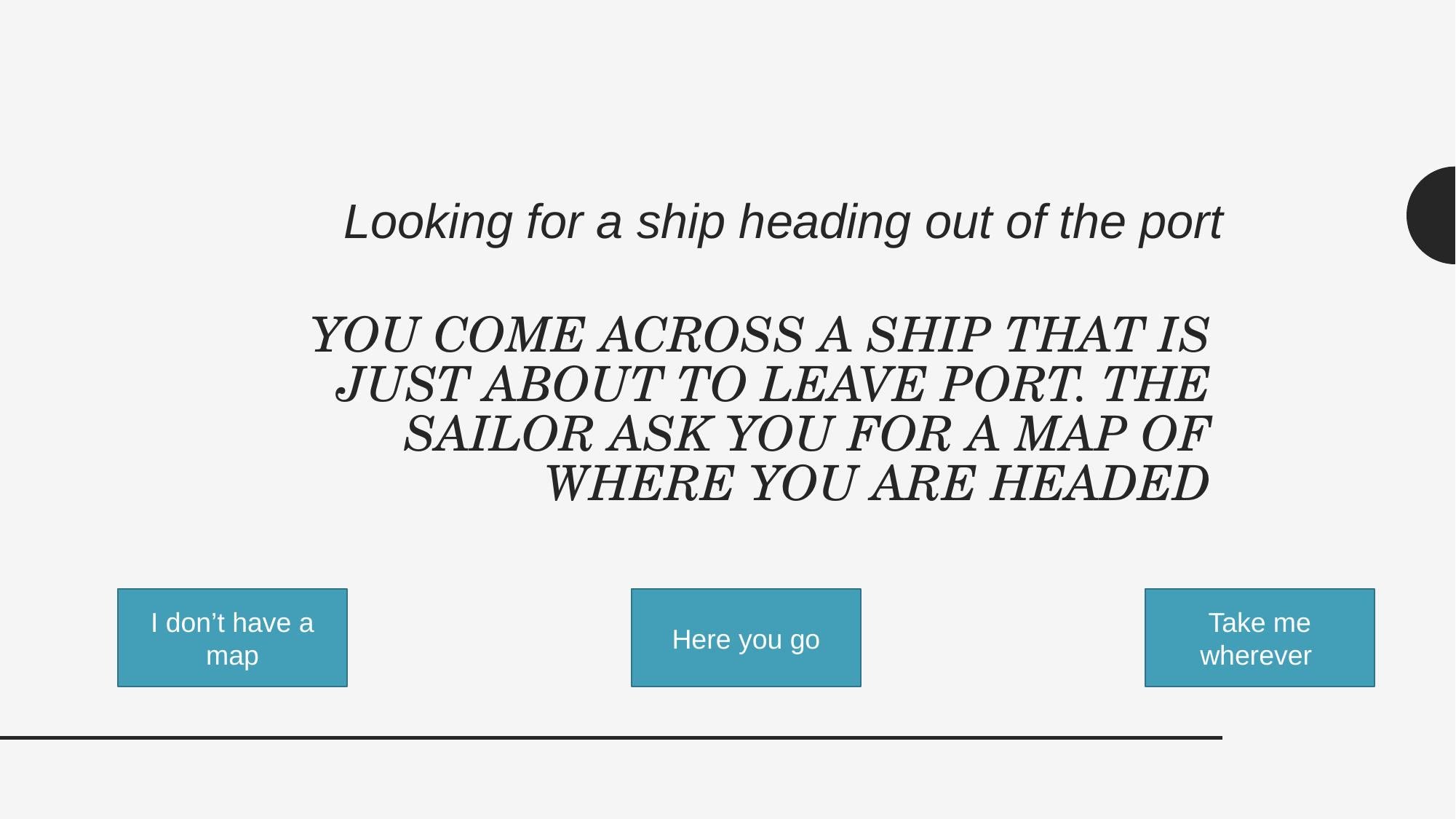

Looking for a ship heading out of the port
# You come across a ship that is just about to leave port. The sailor ask you for a map of where you are headed
I don’t have a map
Here you go
Take me wherever